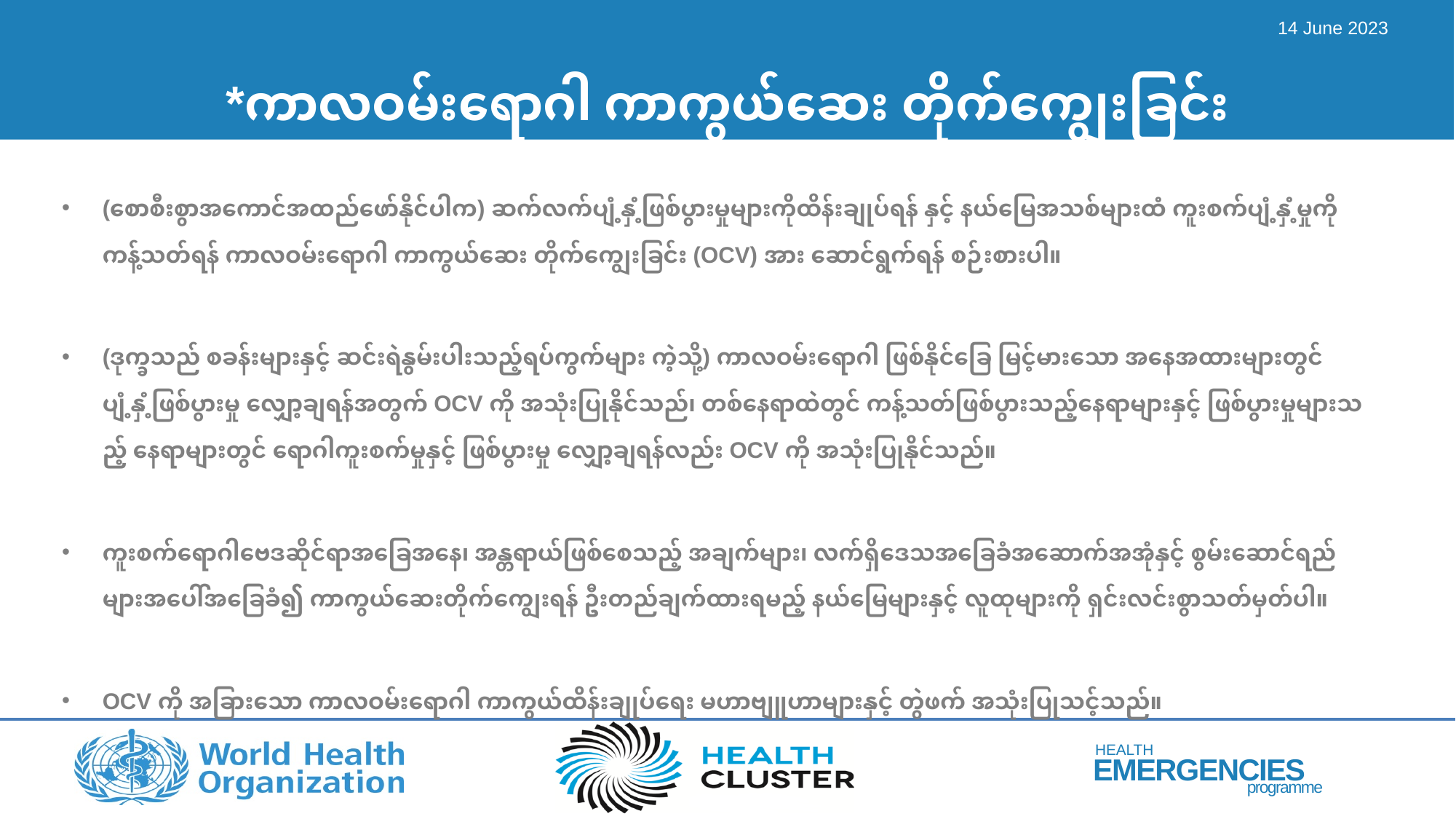

14 June 2023
# *ကာလဝမ်းရောဂါ ကာကွယ်ဆေး တိုက်ကျွေးခြင်း
(စောစီးစွာအကောင်အထည်ဖော်နိုင်ပါက) ဆက်လက်ပျံ့နှံ့ဖြစ်ပွားမှုများကိုထိန်းချုပ်ရန် နှင့် နယ်မြေအသစ်များထံ ကူးစက်ပျံ့နှံ့မှုကို ကန့်သတ်ရန် ကာလဝမ်းရောဂါ ကာကွယ်ဆေး တိုက်ကျွေးခြင်း (OCV) အား ဆောင်ရွက်ရန် စဉ်းစားပါ။

(ဒုက္ခသည် စခန်းများနှင့် ဆင်းရဲနွမ်းပါးသည့်ရပ်ကွက်များ ကဲ့သို့) ကာလဝမ်းရောဂါ ဖြစ်နိုင်ခြေ မြင့်မားသော အနေအထားများတွင် ပျံ့နှံ့ဖြစ်ပွားမှု လျှော့ချရန်အတွက် OCV ကို အသုံးပြုနိုင်သည်၊ တစ်နေရာထဲတွင် ကန့်သတ်ဖြစ်ပွားသည့်နေရာများနှင့် ဖြစ်ပွားမှုများသည့် နေရာများတွင် ရောဂါကူးစက်မှုနှင့် ဖြစ်ပွားမှု လျှော့ချရန်လည်း OCV ကို အသုံးပြုနိုင်သည်။

ကူးစက်ရောဂါဗေဒဆိုင်ရာအခြေအနေ၊ အန္တရာယ်ဖြစ်စေသည့် အချက်များ၊ လက်ရှိဒေသအခြေခံအဆောက်အအုံနှင့် စွမ်းဆောင်ရည်များအပေါ်အခြေခံ၍ ကာကွယ်ဆေးတိုက်ကျွေးရန် ဦးတည်ချက်ထားရမည့် နယ်မြေများနှင့် လူထုများကို ရှင်းလင်းစွာသတ်မှတ်ပါ။

OCV ကို အခြားသော ကာလဝမ်းရောဂါ ကာကွယ်ထိန်းချုပ်ရေး မဟာဗျူဟာများနှင့် တွဲဖက် အသုံးပြုသင့်သည်။